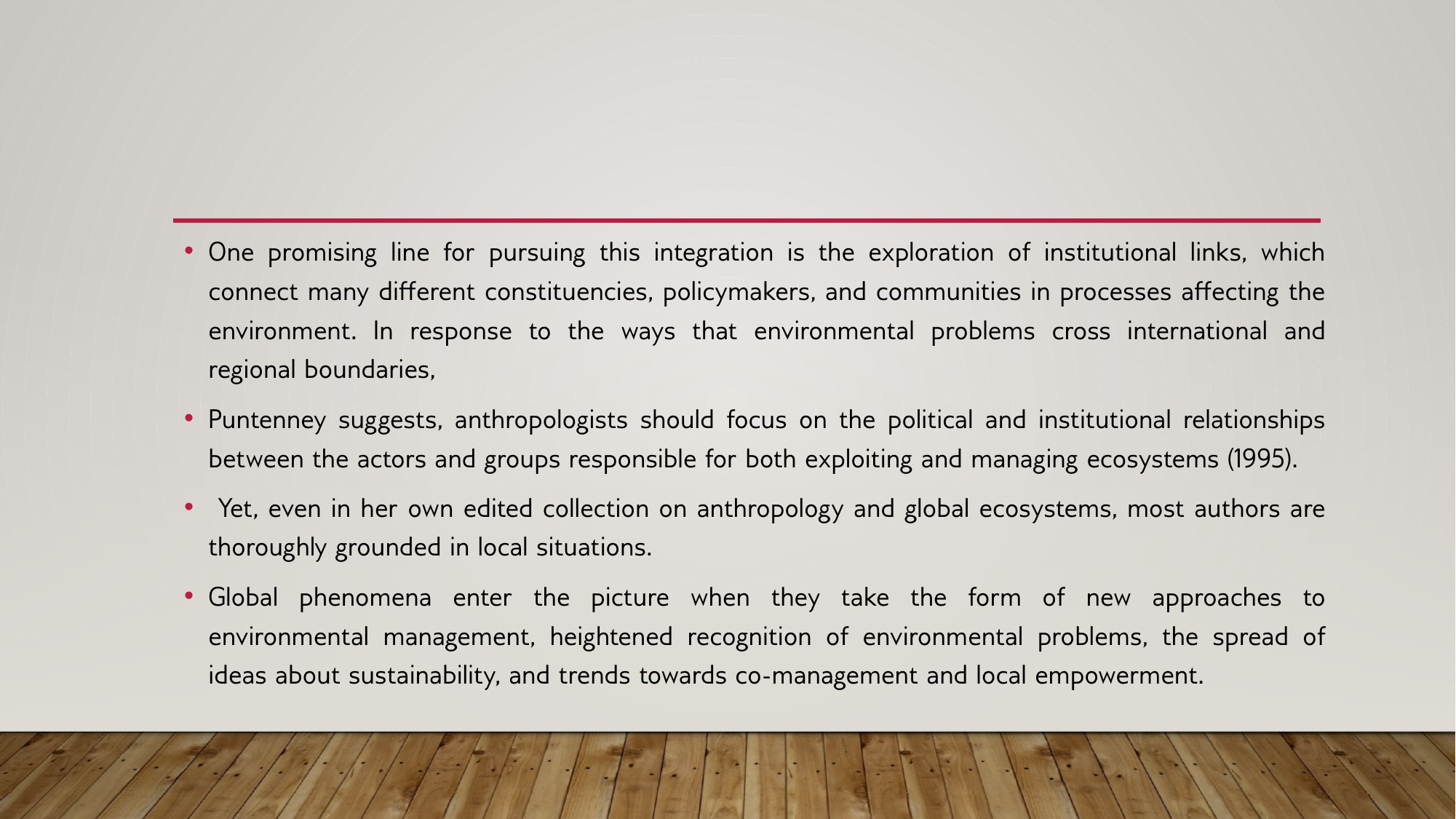

#
One promising line for pursuing this integration is the exploration of institutional links, which connect many different constituencies, policymakers, and communities in processes affecting the environment. In response to the ways that environmental problems cross international and regional boundaries,
Puntenney suggests, anthropologists should focus on the political and institutional relationships between the actors and groups responsible for both exploiting and managing ecosystems (1995).
 Yet, even in her own edited collection on anthropology and global ecosystems, most authors are thoroughly grounded in local situations.
Global phenomena enter the picture when they take the form of new approaches to environmental management, heightened recognition of environmental problems, the spread of ideas about sustainability, and trends towards co-management and local empowerment.